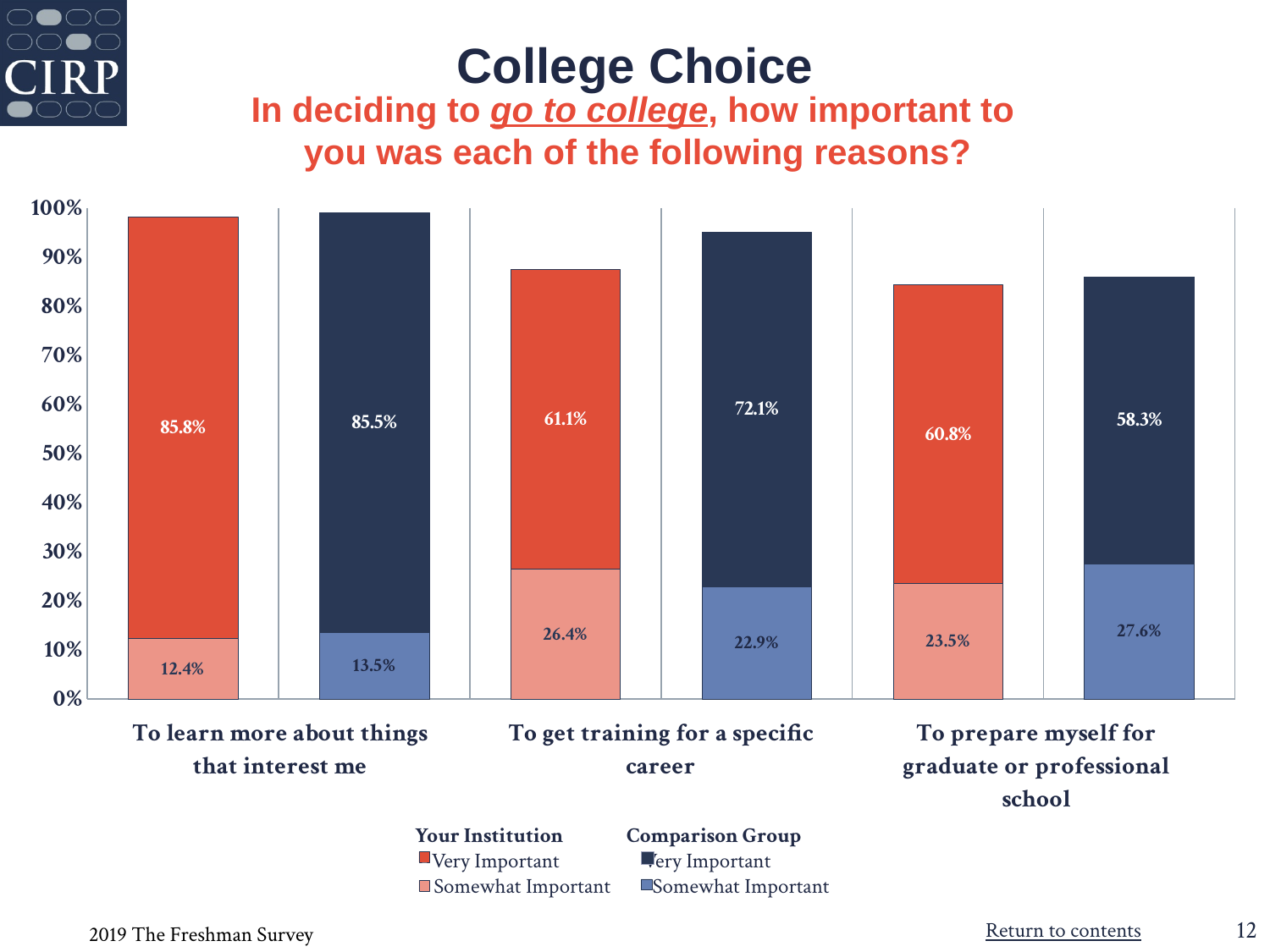

College Choice
In deciding to go to college, how important to
you was each of the following reasons?

### Chart

| Category |  |  |
|---|---|---|
|  Your Institution | 0.124 | 0.858 |
| Comparison Group | 0.135 | 0.855 |
| Your Institution | 0.264 | 0.611 |
| Comparison Group | 0.229 | 0.721 |
| Your Institution | 0.235 | 0.608 |
| Comparison Group | 0.276 | 0.583 |
 Your Institution               Comparison Group
     Very Important                  Very Important
     Somewhat Important         Somewhat Important

2019 The Freshman Survey
Return to contents
12